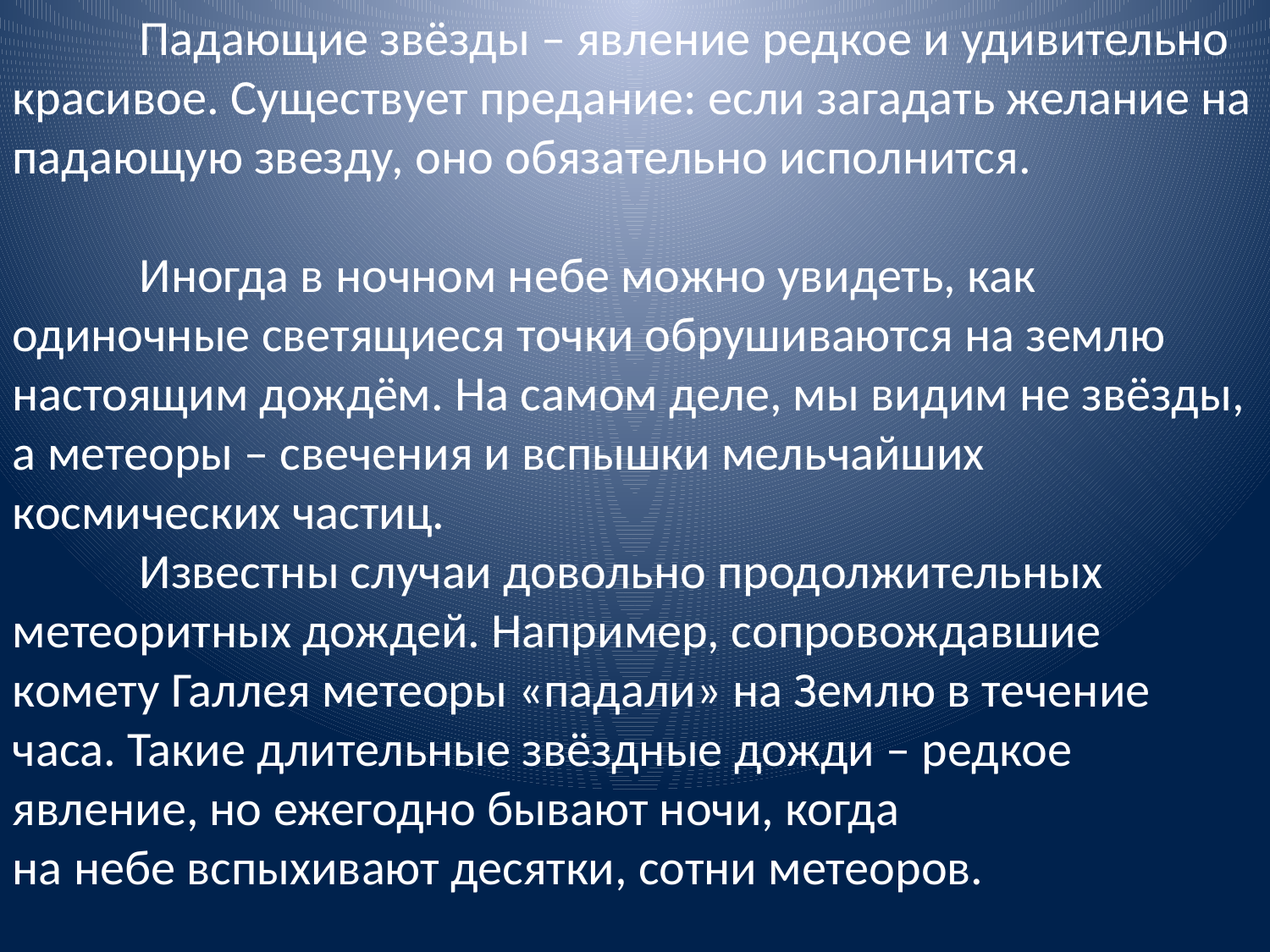

Падающие звёзды – явление редкое и удивительно красивое. Существует предание: если загадать желание на падающую звезду, оно обязательно исполнится.

	Иногда в ночном небе можно увидеть, как одиночные светящиеся точки обрушиваются на землю настоящим дождём. На самом деле, мы видим не звёзды, а метеоры – свечения и вспышки мельчайших космических частиц.
	Известны случаи довольно продолжительных метеоритных дождей. Например, сопровождавшие комету Галлея метеоры «падали» на Землю в течение часа. Такие длительные звёздные дожди – редкое явление, но ежегодно бывают ночи, когда
на небе вспыхивают десятки, сотни метеоров.